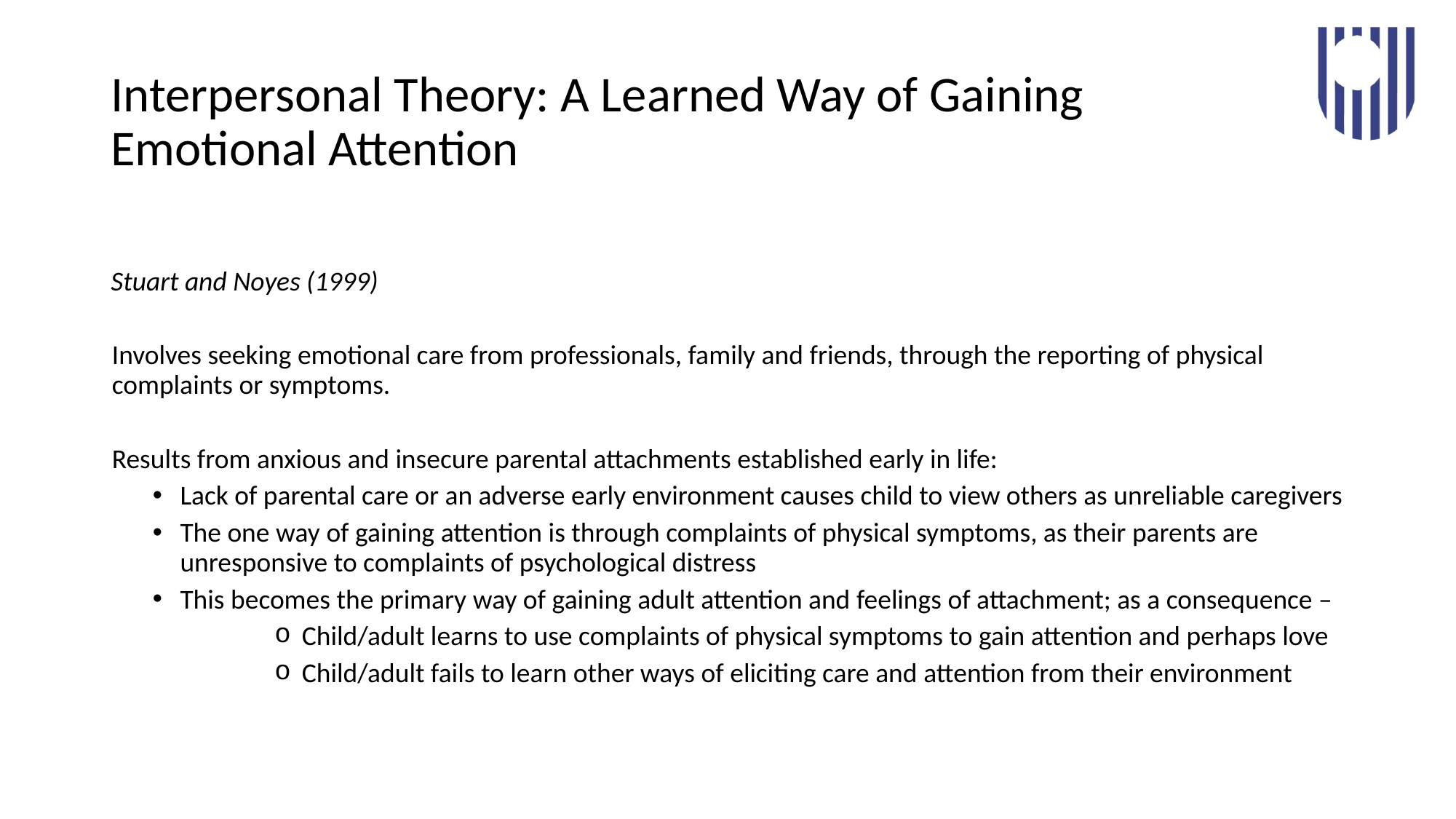

# Interpersonal Theory: A Learned Way of Gaining Emotional Attention
Stuart and Noyes (1999)

Involves seeking emotional care from professionals, family and friends, through the reporting of physical complaints or symptoms.

Results from anxious and insecure parental attachments established early in life:
Lack of parental care or an adverse early environment causes child to view others as unreliable caregivers
The one way of gaining attention is through complaints of physical symptoms, as their parents are unresponsive to complaints of psychological distress
This becomes the primary way of gaining adult attention and feelings of attachment; as a consequence –
Child/adult learns to use complaints of physical symptoms to gain attention and perhaps love
Child/adult fails to learn other ways of eliciting care and attention from their environment